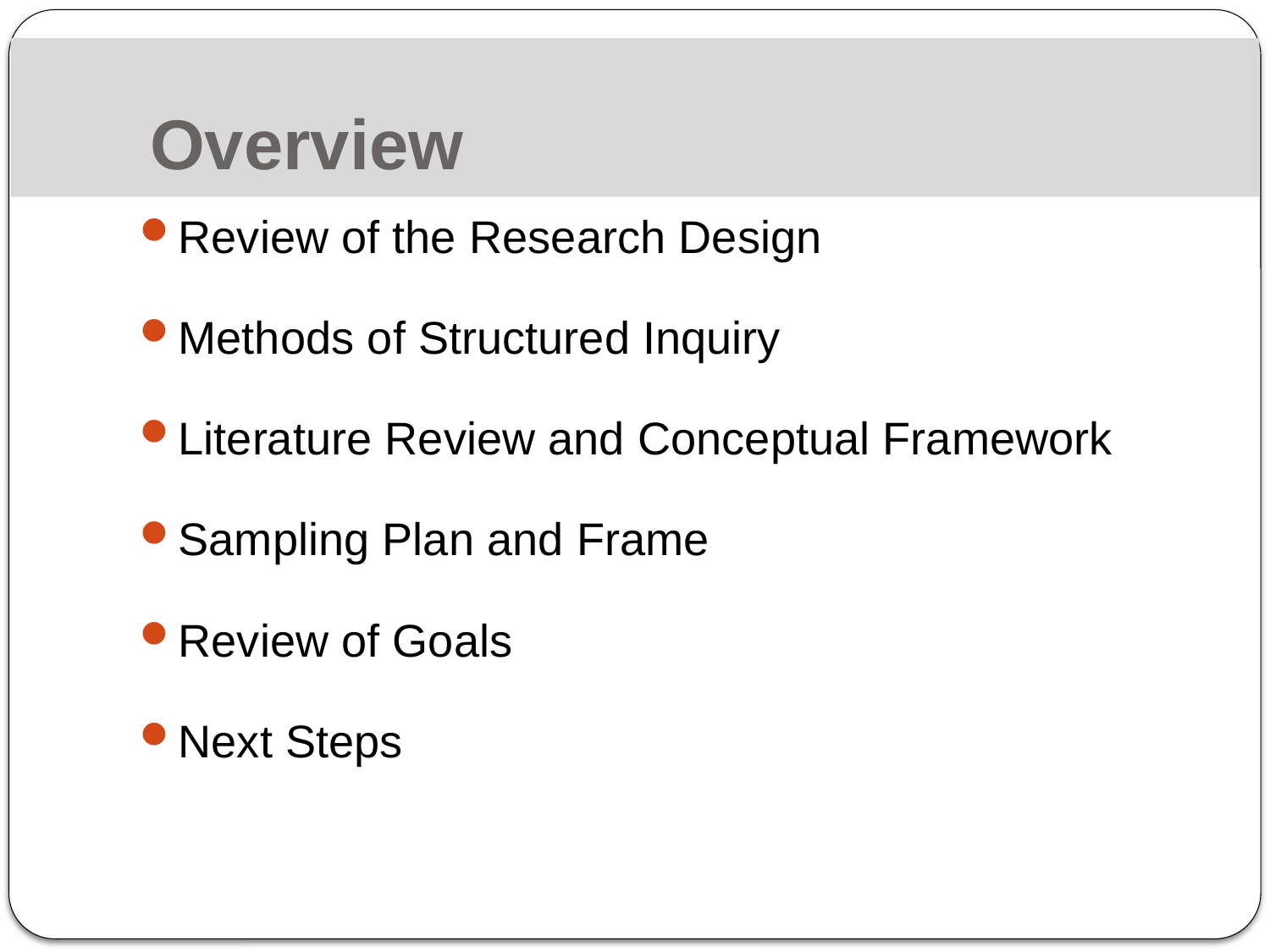

# Overview
Review of the Research Design

Methods of Structured Inquiry

Literature Review and Conceptual Framework

Sampling Plan and Frame

Review of Goals

Next Steps